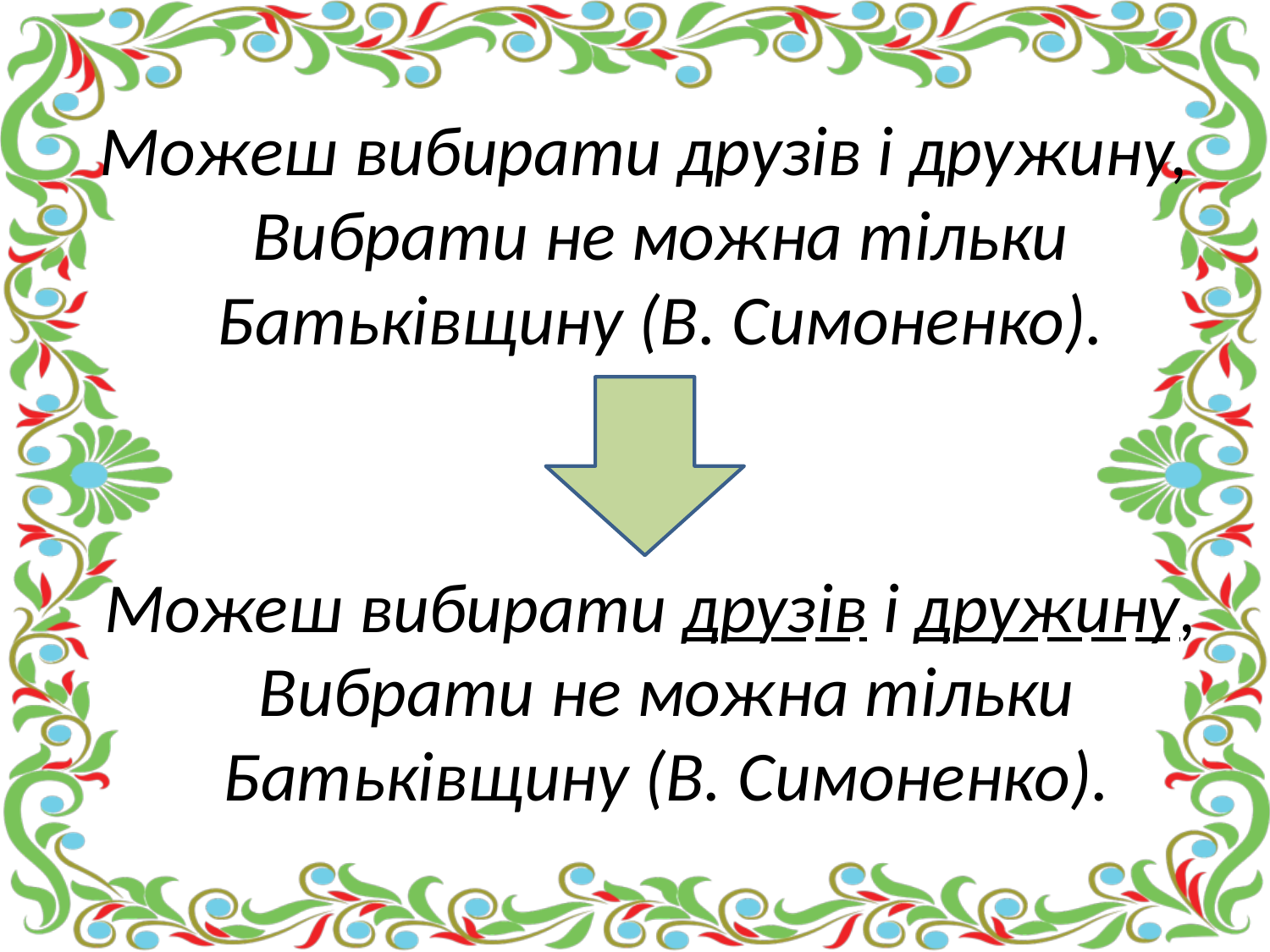

Можеш вибирати друзів і дружину, Вибрати не можна тільки Батьківщину (В. Симоненко).

 Можеш вибирати друзів і дружину, Вибрати не можна тільки Батьківщину (В. Симоненко).